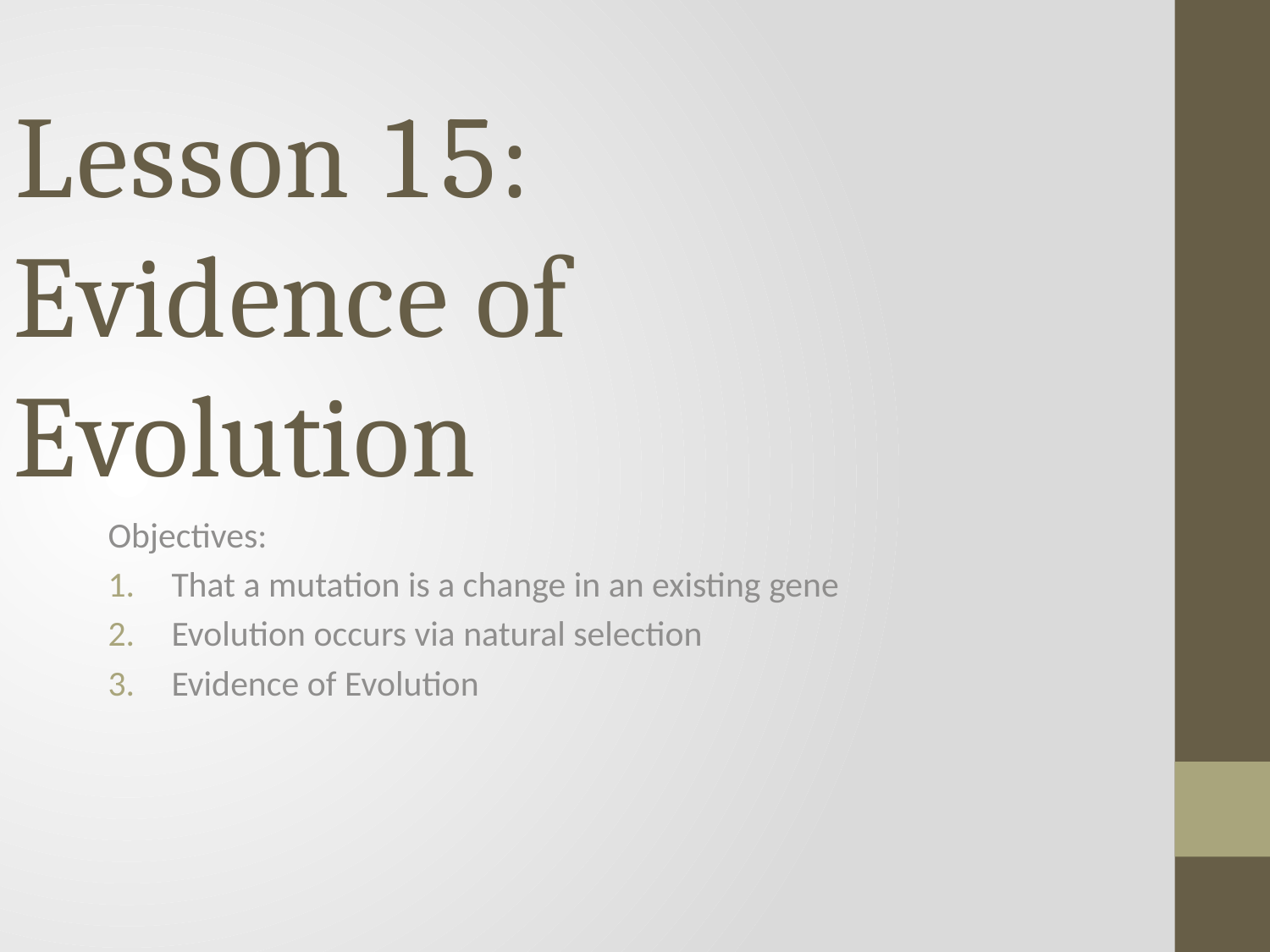

# Lesson 15: Evidence of Evolution
Objectives:
That a mutation is a change in an existing gene
Evolution occurs via natural selection
Evidence of Evolution